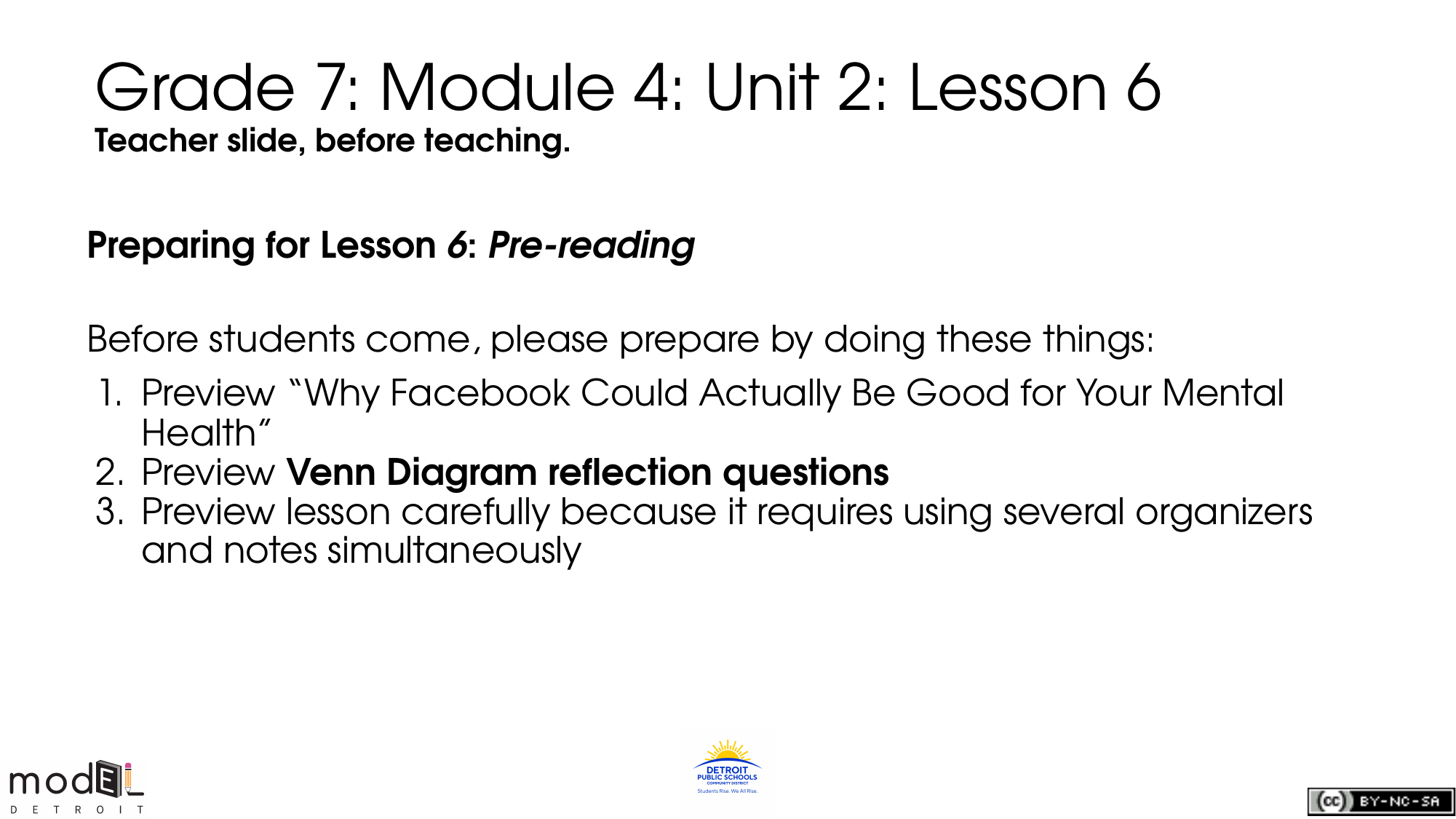

# Grade 7: Module 4: Unit 2: Lesson 6
Teacher slide, before teaching.
Preparing for Lesson 6: Pre-reading

Before students come, please prepare by doing these things:
Preview “Why Facebook Could Actually Be Good for Your Mental Health”
Preview Venn Diagram reflection questions
Preview lesson carefully because it requires using several organizers and notes simultaneously